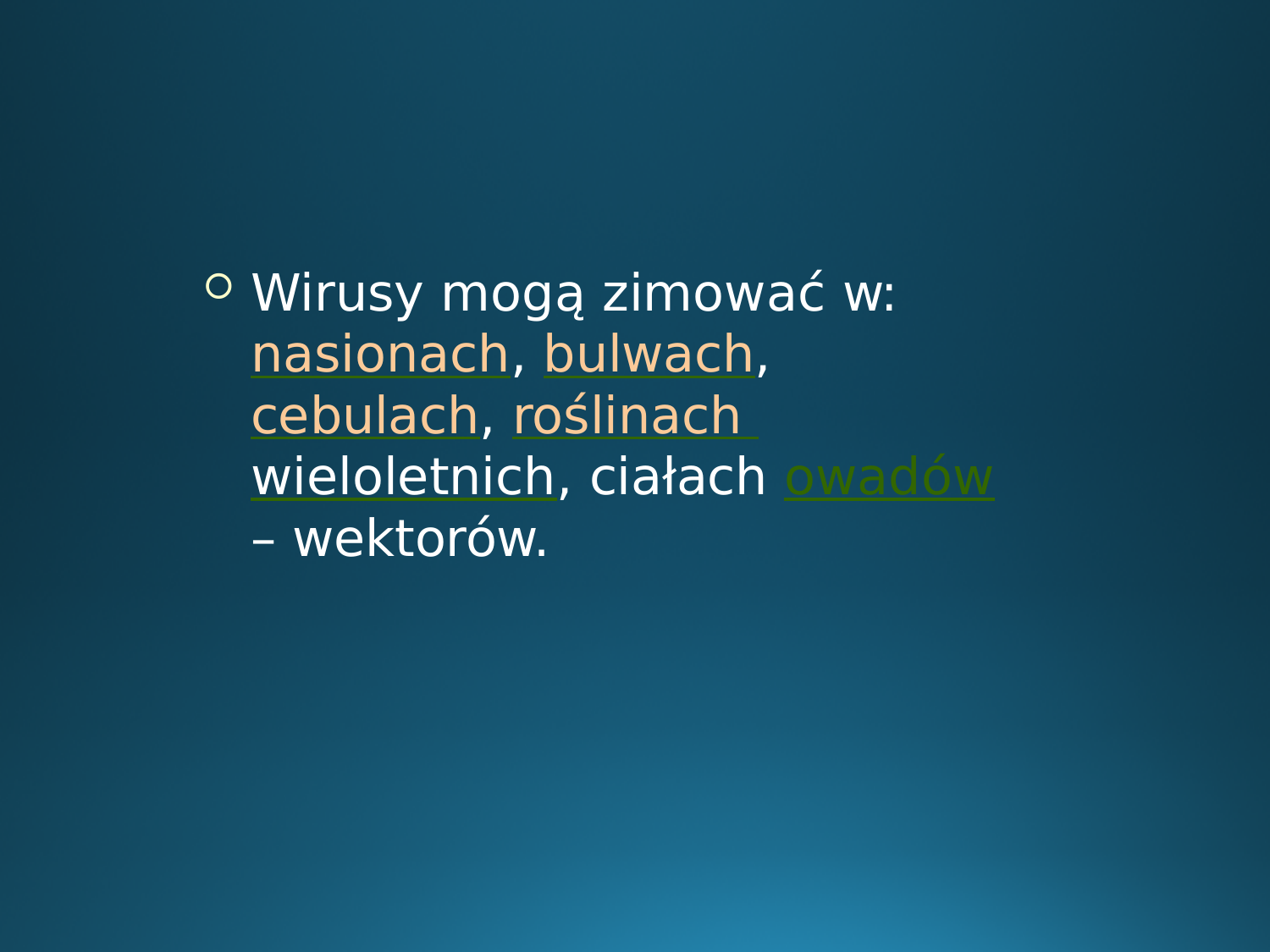

Wirusy mogą zimować w: nasionach, bulwach,	cebulach, roślinach wieloletnich, ciałach owadów – wektorów.